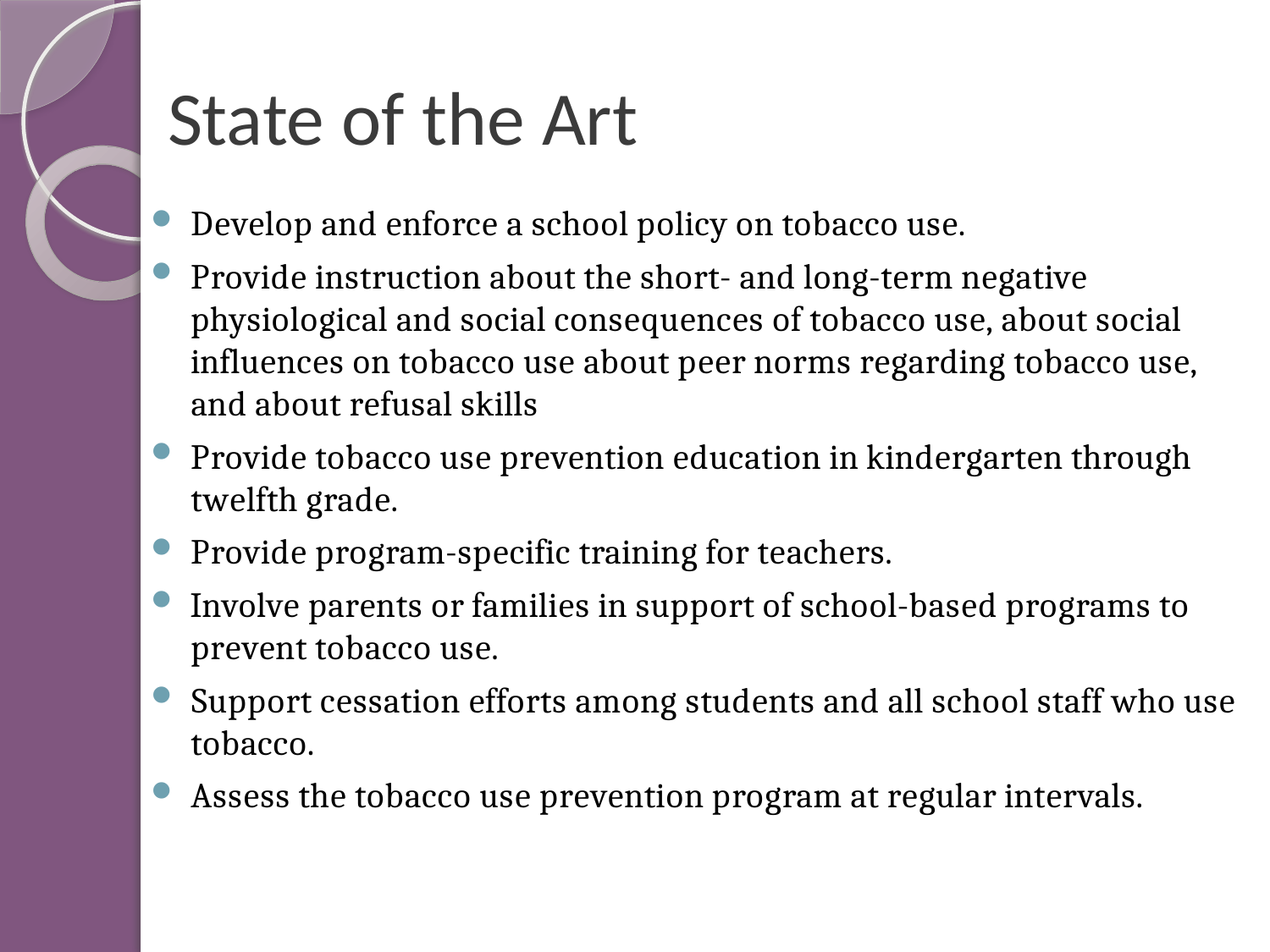

# State of the Art
Develop and enforce a school policy on tobacco use.
Provide instruction about the short- and long-term negative physiological and social consequences of tobacco use, about social influences on tobacco use about peer norms regarding tobacco use, and about refusal skills
Provide tobacco use prevention education in kindergarten through twelfth grade.
Provide program-specific training for teachers.
Involve parents or families in support of school-based programs to prevent tobacco use.
Support cessation efforts among students and all school staff who use tobacco.
Assess the tobacco use prevention program at regular intervals.